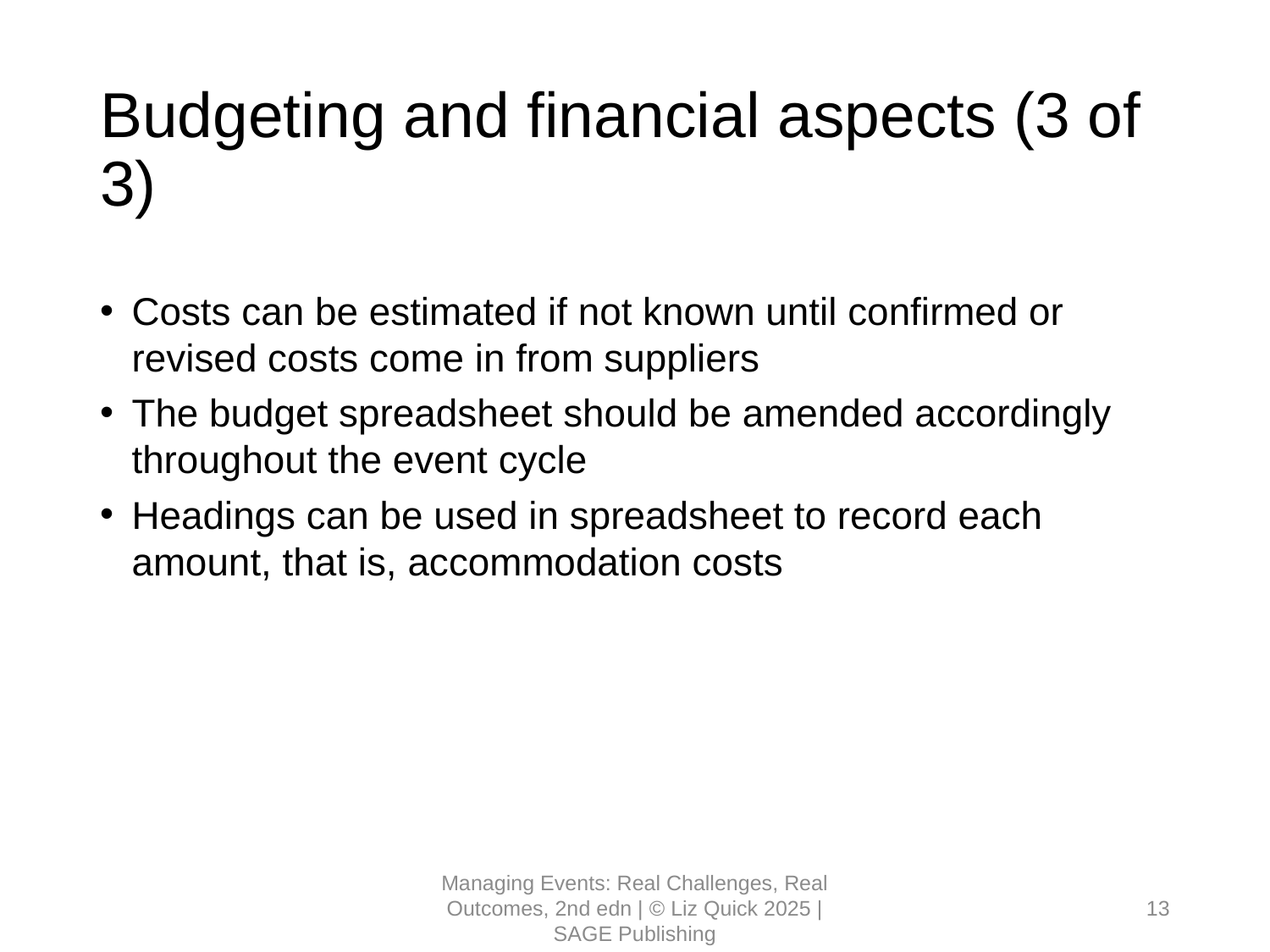

# Budgeting and financial aspects (3 of 3)
Costs can be estimated if not known until confirmed or revised costs come in from suppliers
The budget spreadsheet should be amended accordingly throughout the event cycle
Headings can be used in spreadsheet to record each amount, that is, accommodation costs
Managing Events: Real Challenges, Real Outcomes, 2nd edn | © Liz Quick 2025 | SAGE Publishing
13